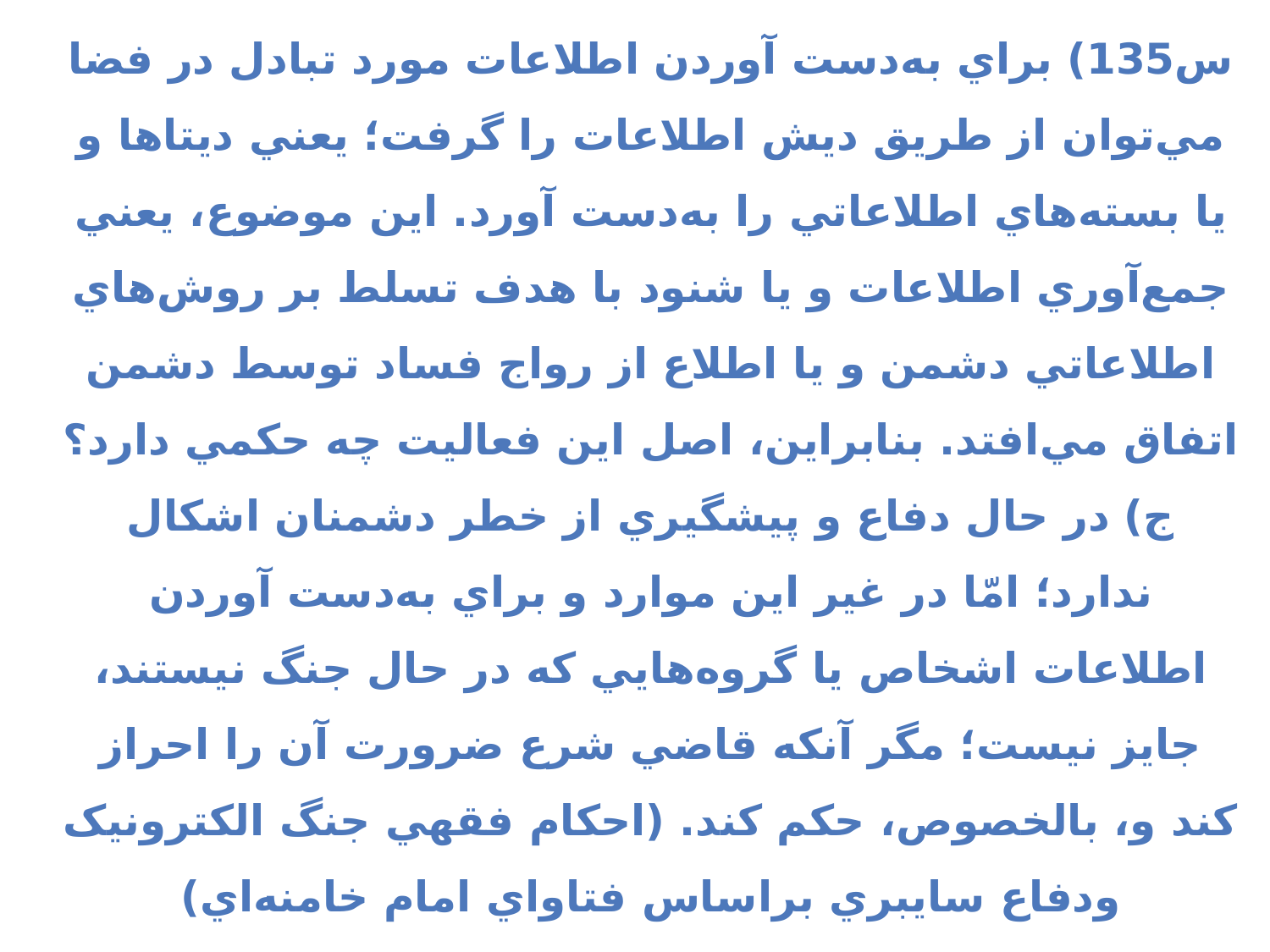

#
س135) براي به‌دست آوردن اطلاعات مورد تبادل در فضا مي‌توان از طريق ديش اطلاعات را گرفت؛ يعني ديتاها و يا بسته‌هاي اطلاعاتي را به‌دست آورد. اين موضوع، يعني جمع‌آوري اطلاعات و يا شنود با هدف تسلط بر روش‌هاي اطلاعاتي دشمن و يا اطلاع از رواج فساد توسط دشمن اتفاق مي‌افتد. بنابراين، اصل اين فعاليت چه حکمي دارد؟
ج) در حال دفاع و پيشگيري از خطر دشمنان اشکال ندارد؛ امّا در غير اين موارد و براي به‌دست آوردن اطلاعات اشخاص يا گروه‌هايي که در حال جنگ نيستند، جايز نيست؛ مگر آنکه قاضي شرع ضرورت آن را احراز کند و، بالخصوص، حکم کند. (احکام فقهي جنگ الکترونيک ودفاع سايبري براساس فتاواي امام خامنه‌اي)